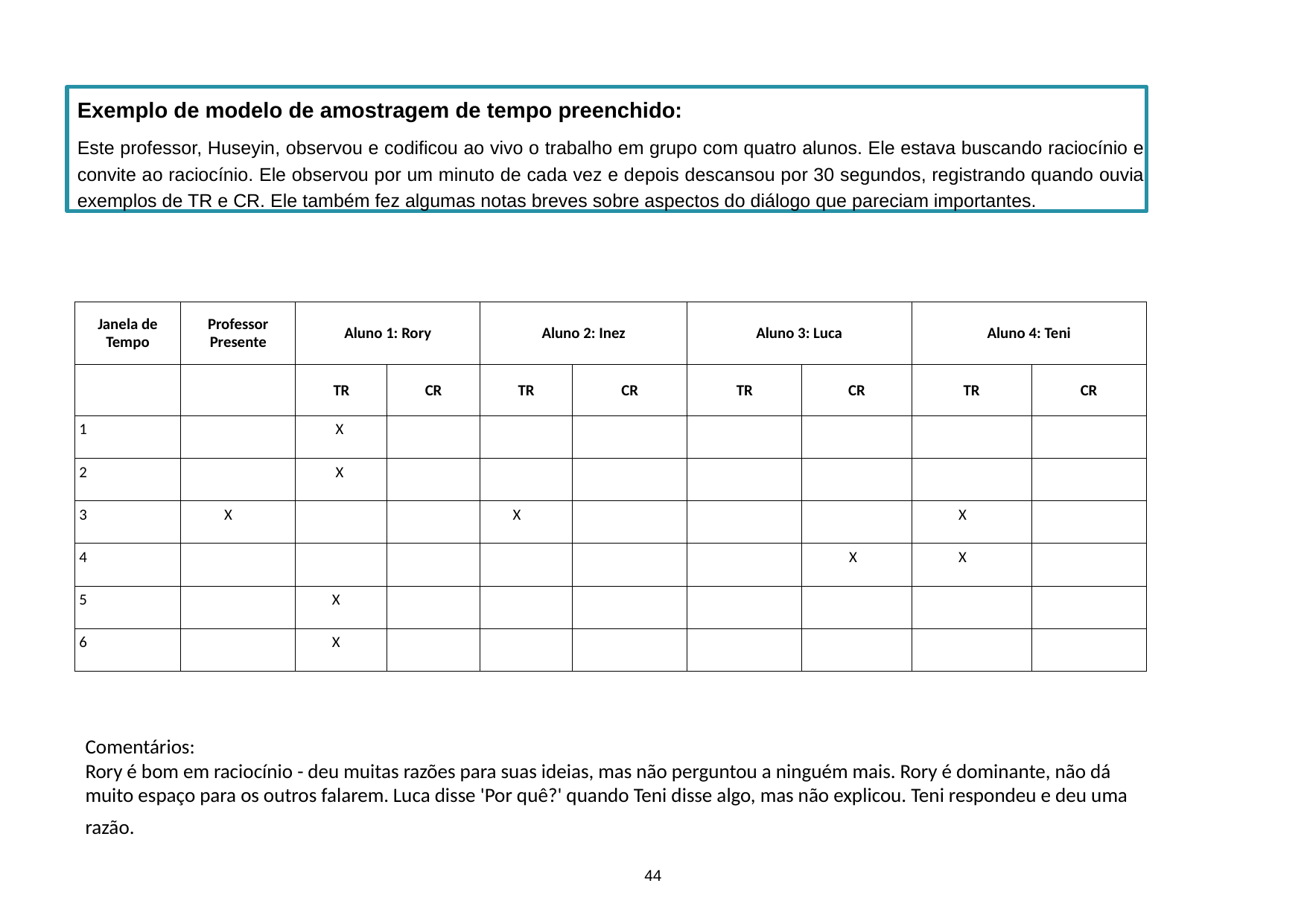

Exemplo de modelo de amostragem de tempo preenchido:
Este professor, Huseyin, observou e codificou ao vivo o trabalho em grupo com quatro alunos. Ele estava buscando raciocínio e convite ao raciocínio. Ele observou por um minuto de cada vez e depois descansou por 30 segundos, registrando quando ouvia exemplos de TR e CR. Ele também fez algumas notas breves sobre aspectos do diálogo que pareciam importantes.
| Janela de Tempo | Professor Presente | Aluno 1: Rory |  | Aluno 2: Inez |  | Aluno 3: Luca |  | Aluno 4: Teni |  |
| --- | --- | --- | --- | --- | --- | --- | --- | --- | --- |
|  |  | TR | CR | TR | CR | TR | CR | TR | CR |
| 1 |  | X |  |  |  |  |  |  |  |
| 2 |  | X |  |  |  |  |  |  |  |
| 3 | X |  |  | X |  |  |  | X |  |
| 4 |  |  |  |  |  |  | X | X |  |
| 5 |  | X |  |  |  |  |  |  |  |
| 6 |  | X |  |  |  |  |  |  |  |
Comentários:
Rory é bom em raciocínio - deu muitas razões para suas ideias, mas não perguntou a ninguém mais. Rory é dominante, não dá muito espaço para os outros falarem. Luca disse 'Por quê?' quando Teni disse algo, mas não explicou. Teni respondeu e deu uma razão.
44